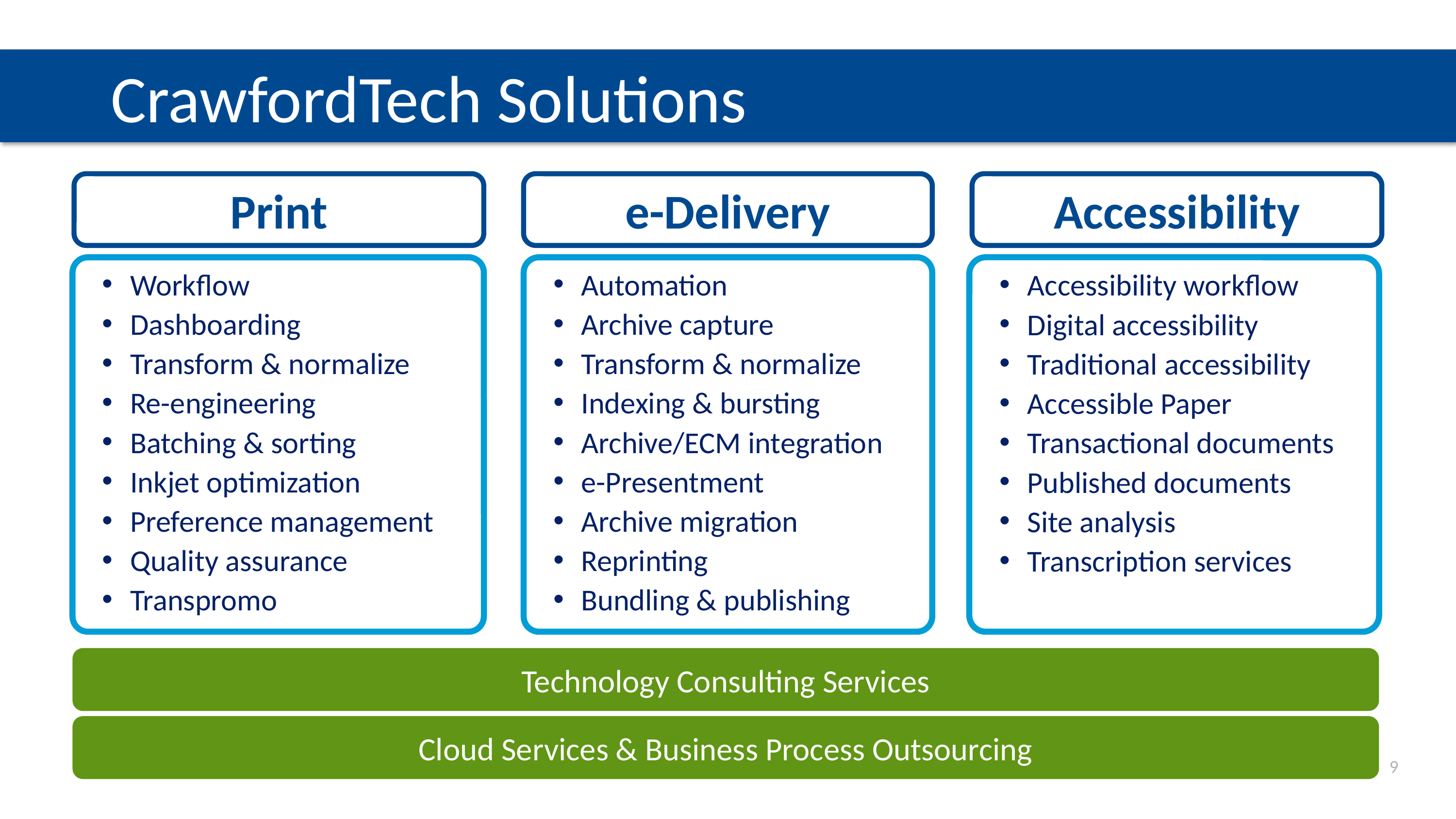

# CrawfordTech Solutions
Print
e-Delivery
Accessibility
Workflow
Dashboarding
Transform & normalize
Re-engineering
Batching & sorting
Inkjet optimization
Preference management
Quality assurance
Transpromo

Automation
Archive capture
Transform & normalize
Indexing & bursting
Archive/ECM integration
e-Presentment
Archive migration
Reprinting
Bundling & publishing

Accessibility workflow
Digital accessibility
Traditional accessibility
Accessible Paper
Transactional documents
Published documents
Site analysis
Transcription services

Technology Consulting Services
Cloud Services & Business Process Outsourcing

www.crawfordtech.com
9